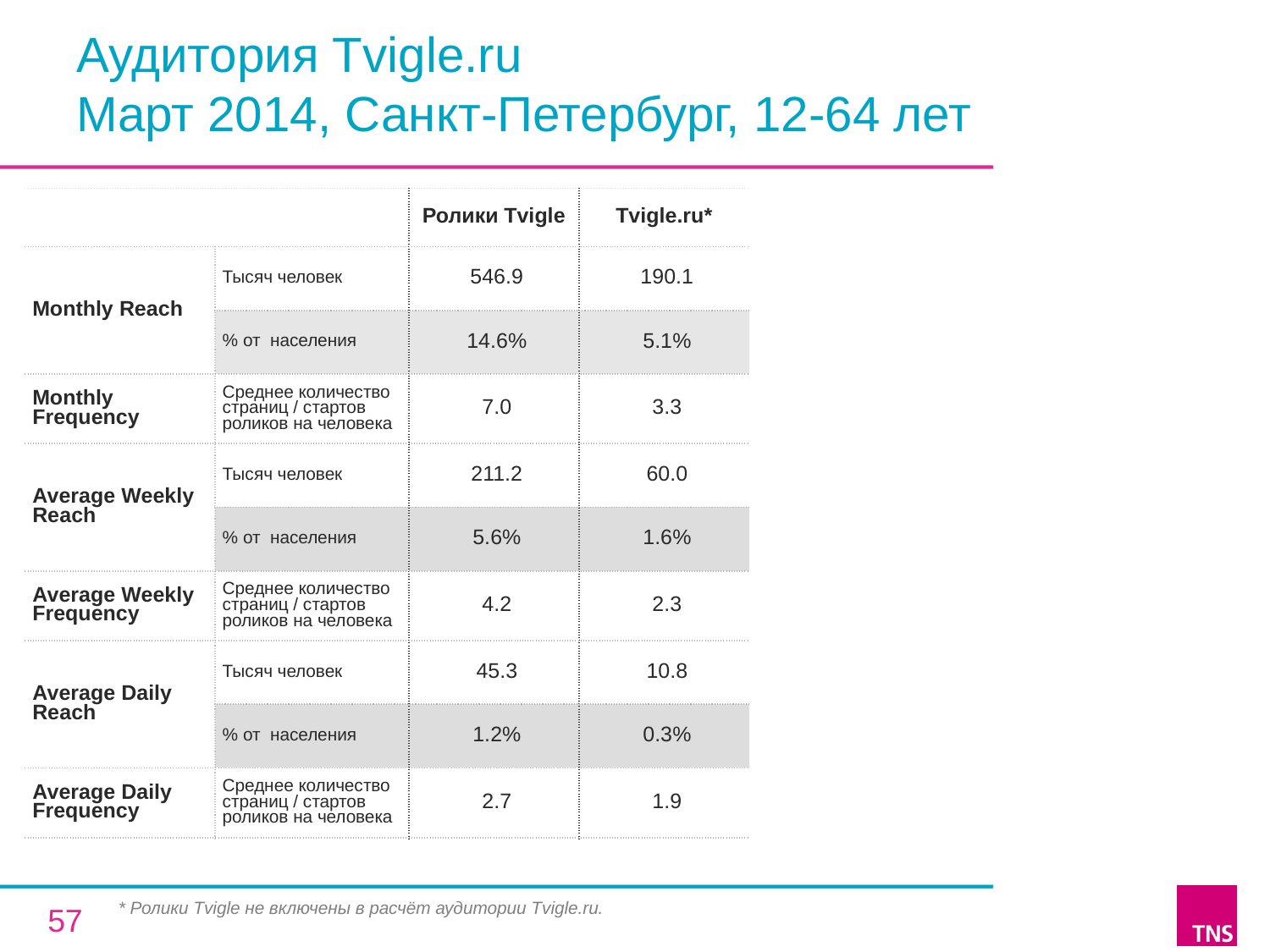

# Аудитория Tvigle.ru Март 2014, Санкт-Петербург, 12-64 лет
|  |  | Ролики Tvigle | Tvigle.ru\* |
| --- | --- | --- | --- |
| Monthly Reach | Тысяч человек | 546.9 | 190.1 |
|  | % от населения | 14.6% | 5.1% |
| Monthly Frequency | Среднее количество страниц / стартов роликов на человека | 7.0 | 3.3 |
| Average Weekly Reach | Тысяч человек | 211.2 | 60.0 |
|  | % от населения | 5.6% | 1.6% |
| Average Weekly Frequency | Среднее количество страниц / стартов роликов на человека | 4.2 | 2.3 |
| Average Daily Reach | Тысяч человек | 45.3 | 10.8 |
|  | % от населения | 1.2% | 0.3% |
| Average Daily Frequency | Среднее количество страниц / стартов роликов на человека | 2.7 | 1.9 |
* Ролики Tvigle не включены в расчёт аудитории Tvigle.ru.
57